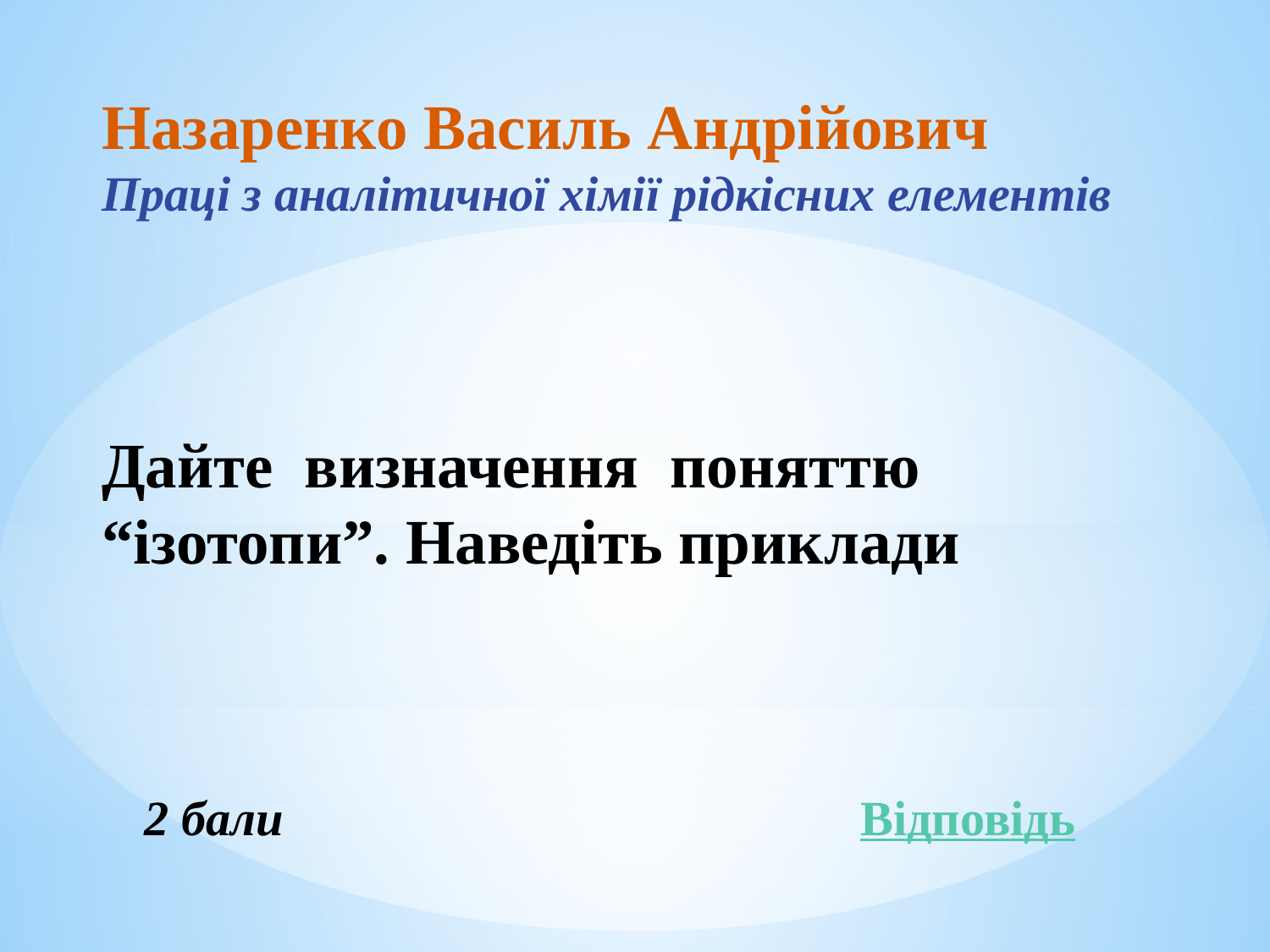

Назаренко Василь Андрійович
Праці з аналітичної хімії рідкісних елементів

Дайте  визначення  поняттю “ізотопи”. Наведіть приклади

   2 бали                                               Відповідь